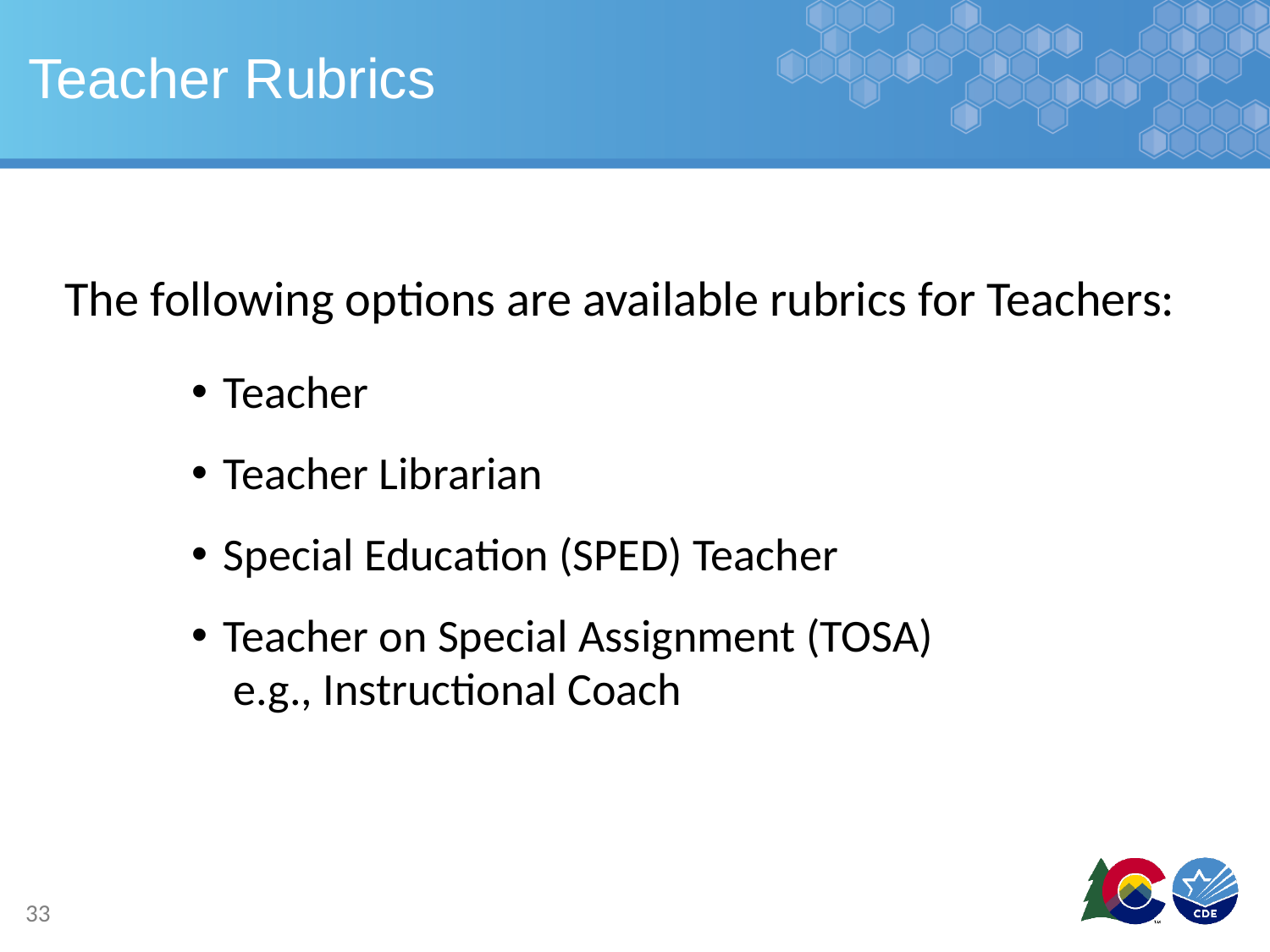

# Teacher Rubrics
The following options are available rubrics for Teachers:
Teacher
Teacher Librarian
Special Education (SPED) Teacher
Teacher on Special Assignment (TOSA)
    e.g., Instructional Coach
33